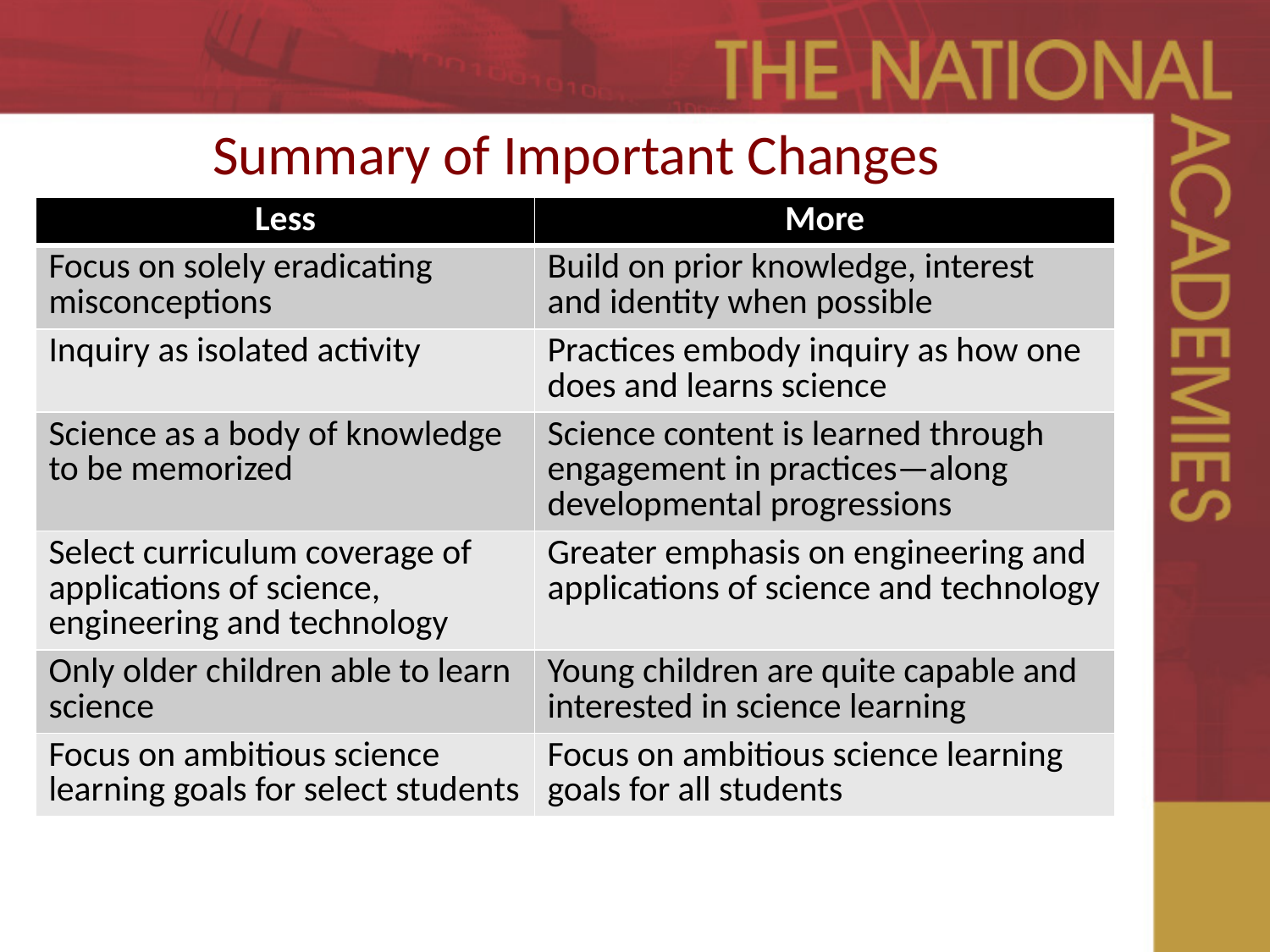

# Summary of Important Changes
| Less | More |
| --- | --- |
| Focus on solely eradicating misconceptions | Build on prior knowledge, interest and identity when possible |
| Inquiry as isolated activity | Practices embody inquiry as how one does and learns science |
| Science as a body of knowledge to be memorized | Science content is learned through engagement in practices—along developmental progressions |
| Select curriculum coverage of applications of science, engineering and technology | Greater emphasis on engineering and applications of science and technology |
| Only older children able to learn science | Young children are quite capable and interested in science learning |
| Focus on ambitious science learning goals for select students | Focus on ambitious science learning goals for all students |